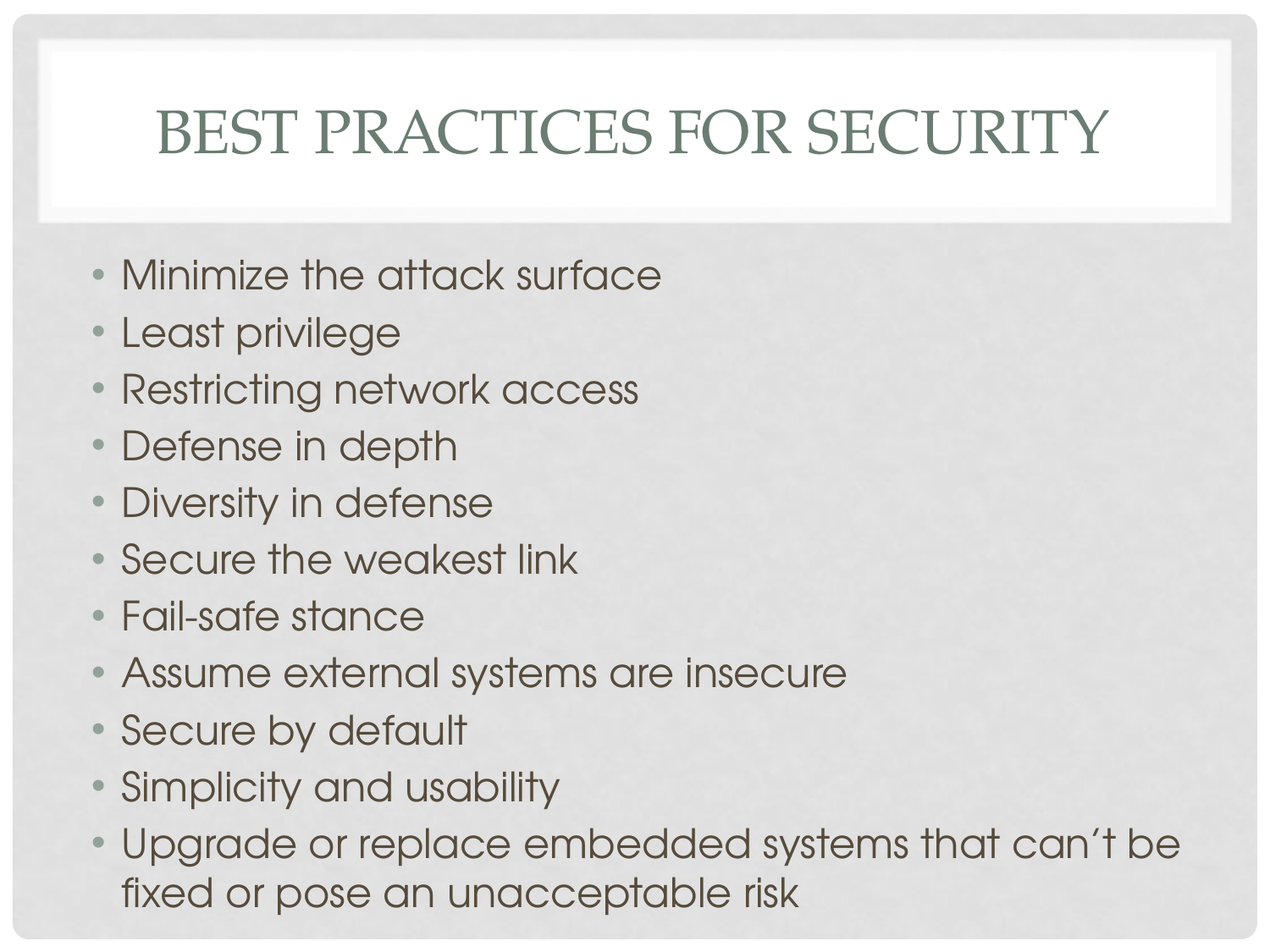

# Best practices for security
Minimize the attack surface
Least privilege
Restricting network access
Defense in depth
Diversity in defense
Secure the weakest link
Fail-safe stance
Assume external systems are insecure
Secure by default
Simplicity and usability
Upgrade or replace embedded systems that can’t be fixed or pose an unacceptable risk